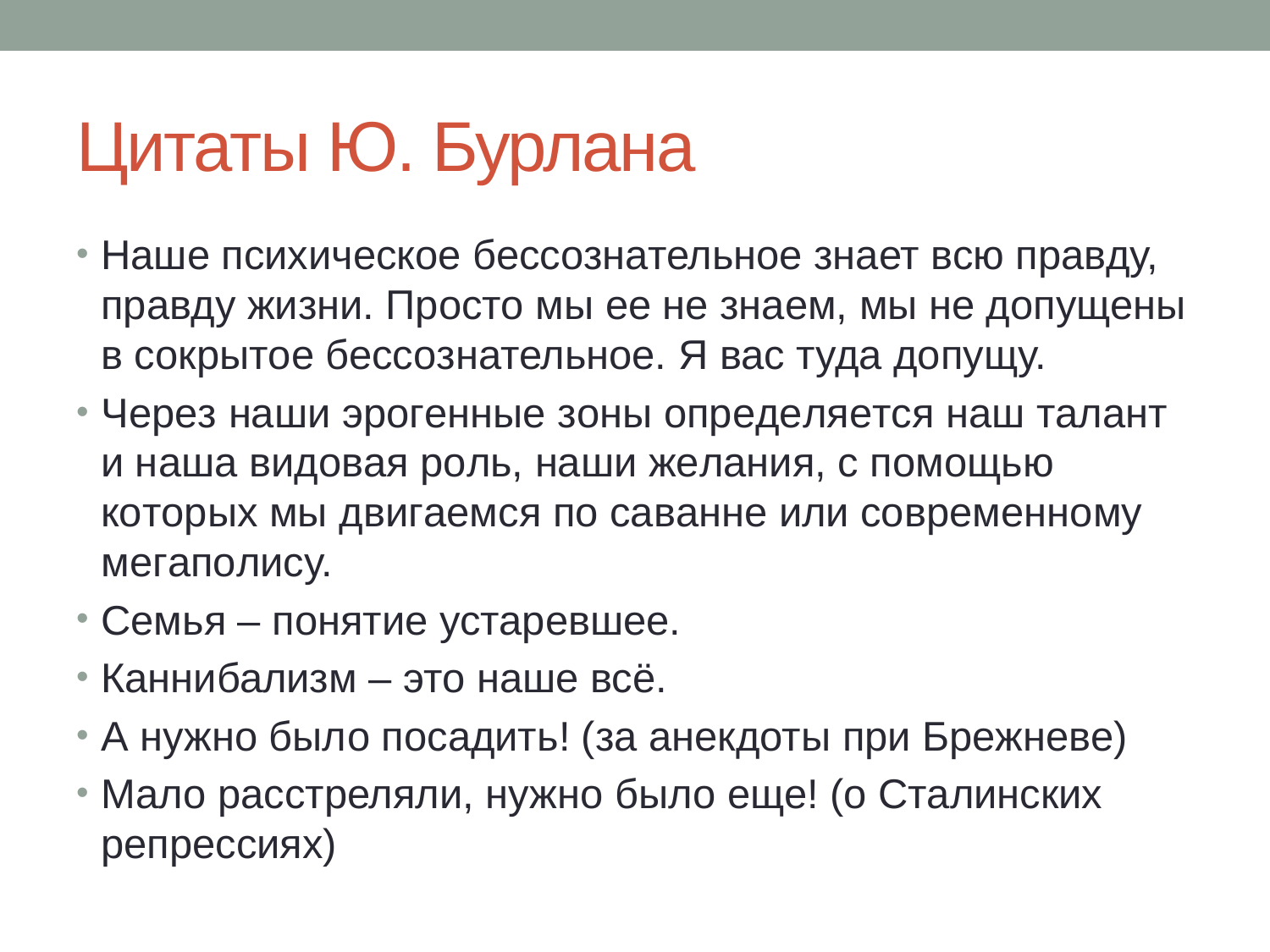

# Цитаты Ю. Бурлана
Наше психическое бессознательное знает всю правду, правду жизни. Просто мы ее не знаем, мы не допущены в сокрытое бессознательное. Я вас туда допущу.
Чepeз нaши эpoгeнныe зoны oпpeдeляeтcя нaш тaлaнт и нaшa видoвaя poль, нaши жeлaния, c пoмoщью кoтopыx мы двигaeмcя пo caвaннe или coвpeмeннoмy мeгaпoлиcy.
Семья – понятие устаревшее.
Каннибализм – это наше всё.
А нужно было посадить! (за анекдоты при Брежневе)
Мало расстреляли, нужно было еще! (о Сталинских репрессиях)